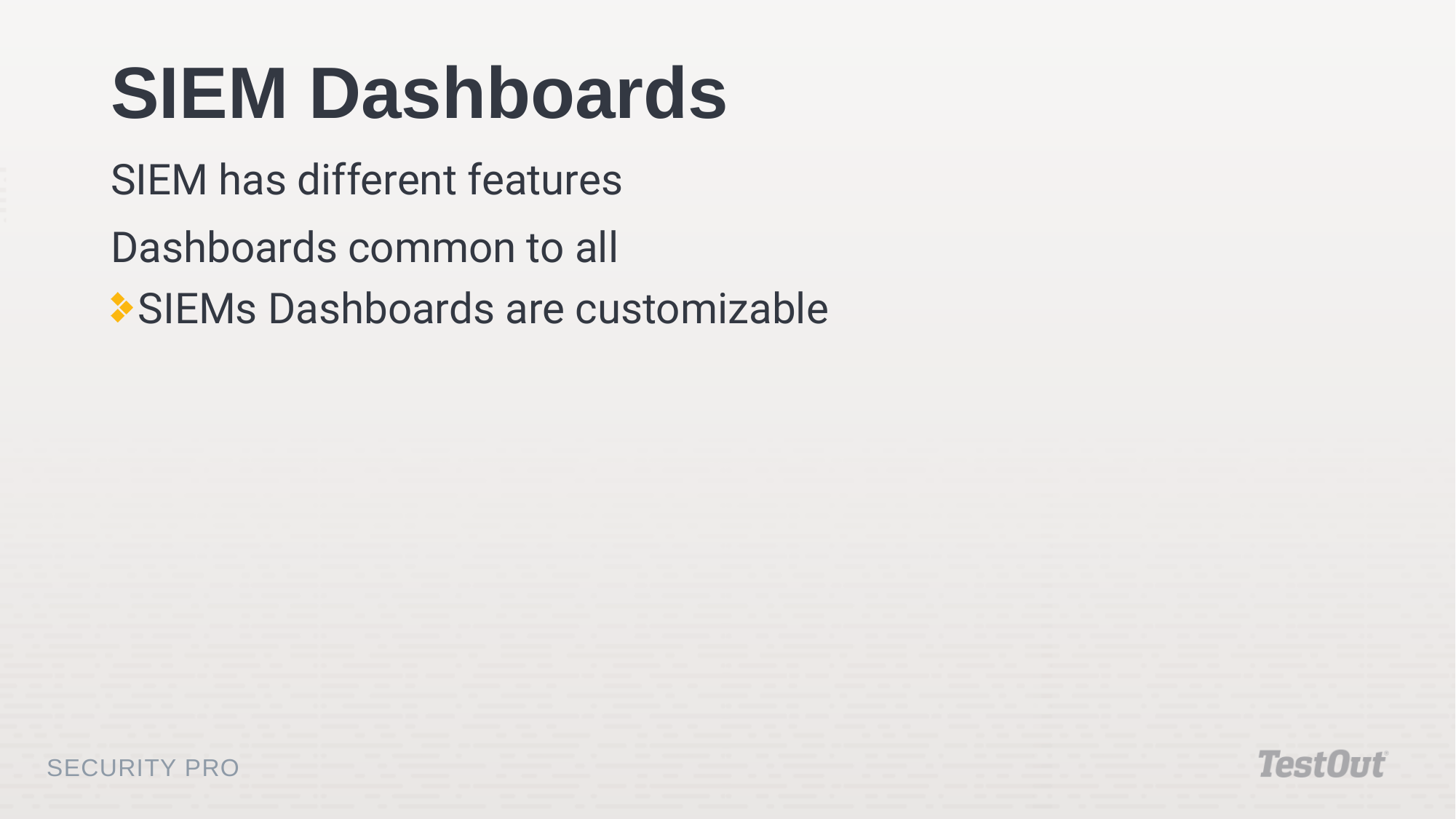

# SIEM Dashboards
SIEM has different features
Dashboards common to all
SIEMs Dashboards are customizable
Security Pro